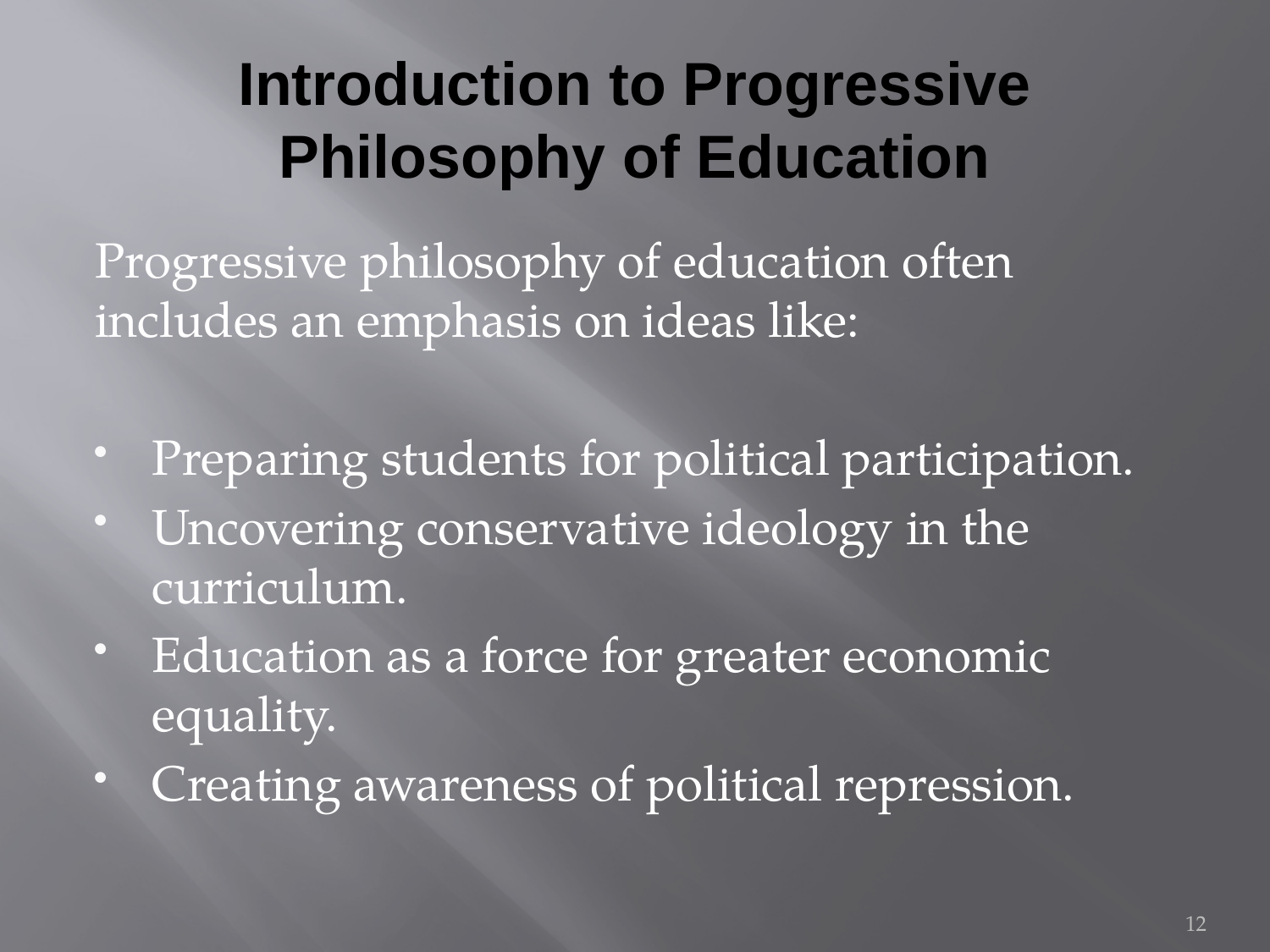

# Introduction to Progressive Philosophy of Education
Progressive philosophy of education often includes an emphasis on ideas like:

Preparing students for political participation.
Uncovering conservative ideology in the curriculum.
Education as a force for greater economic equality.
Creating awareness of political repression.
12